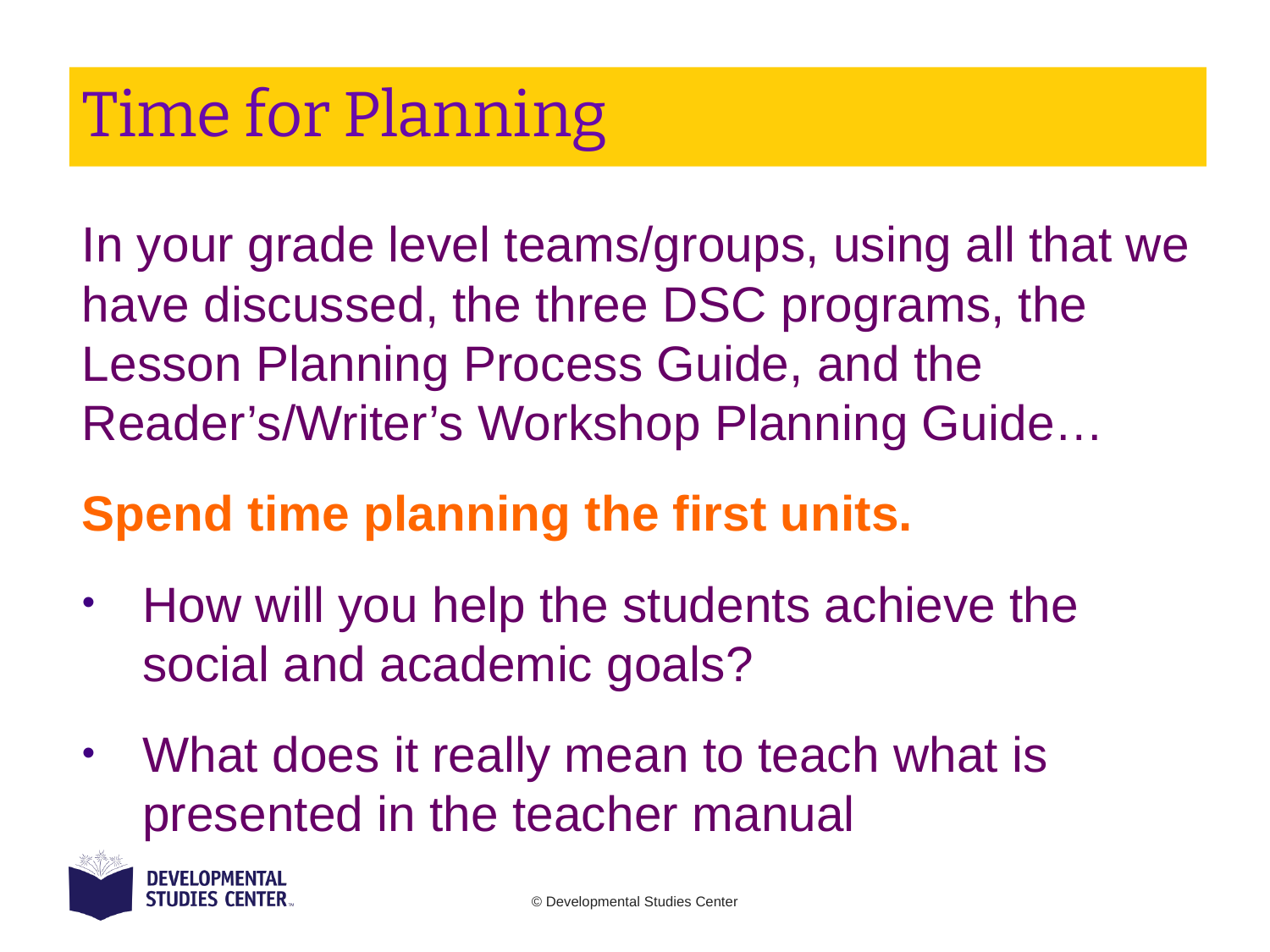

# Time for Planning
In your grade level teams/groups, using all that we have discussed, the three DSC programs, the Lesson Planning Process Guide, and the Reader’s/Writer’s Workshop Planning Guide…
Spend time planning the first units.
How will you help the students achieve the social and academic goals?
What does it really mean to teach what is presented in the teacher manual